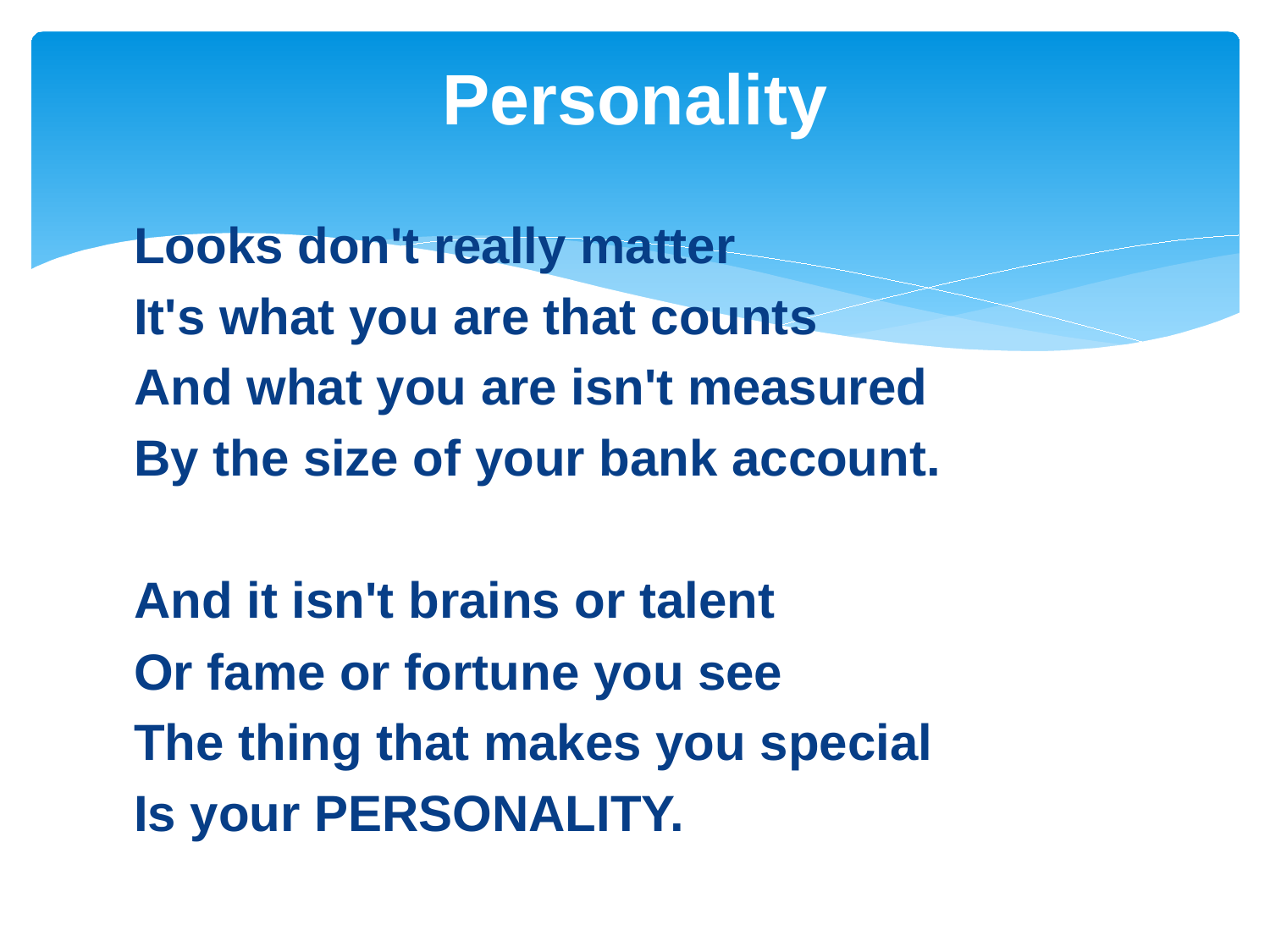

# Personality
Looks don't really matter
It's what you are that counts
And what you are isn't measured
By the size of your bank account.

And it isn't brains or talent
Or fame or fortune you see
The thing that makes you special
Is your PERSONALITY.